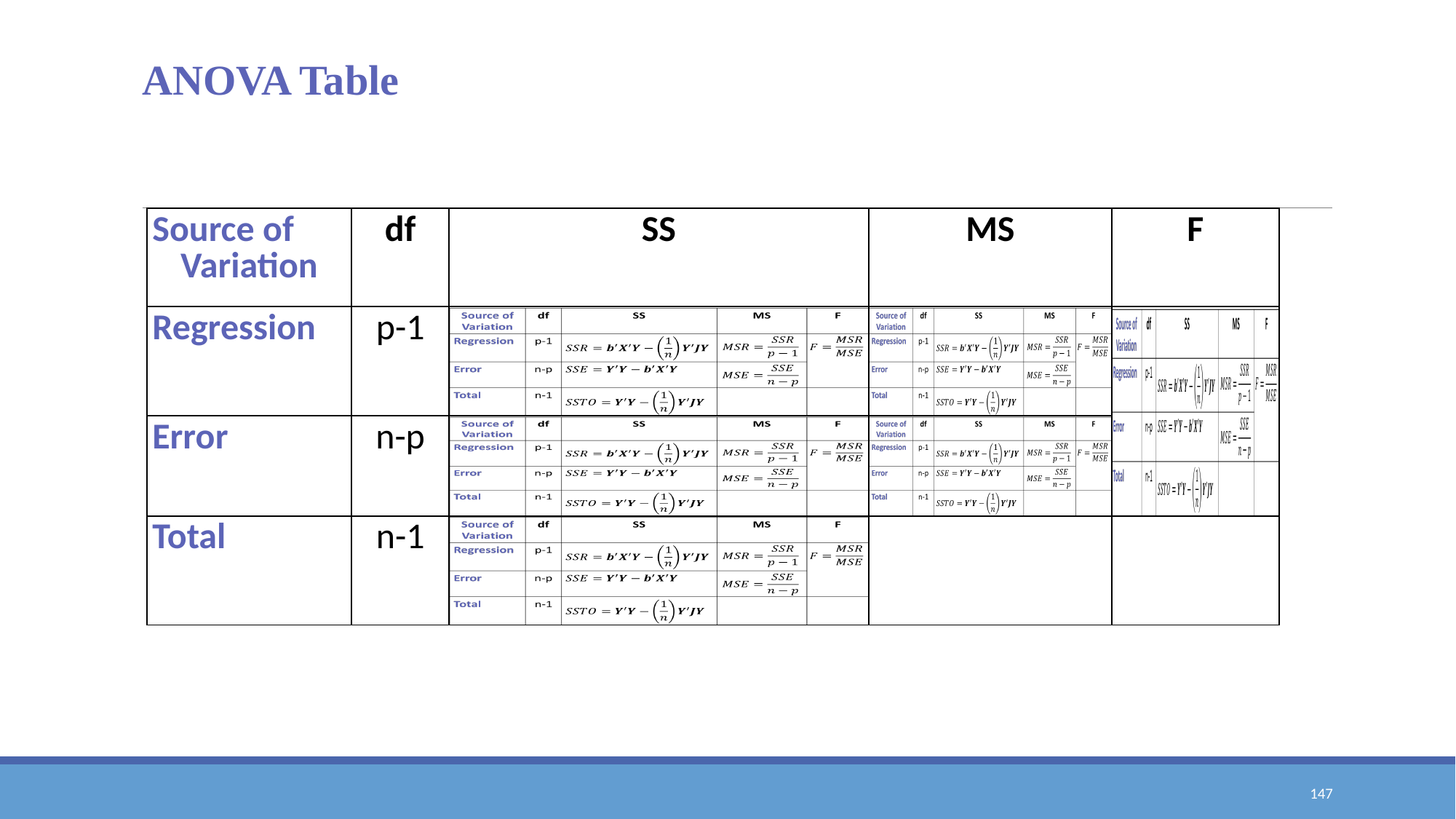

ANOVA Table
| Source of Variation | df | SS | MS | F |
| --- | --- | --- | --- | --- |
| Regression | p-1 |  |  |  |
| Error | n-p |  |  |  |
| Total | n-1 |  |  |  |
147